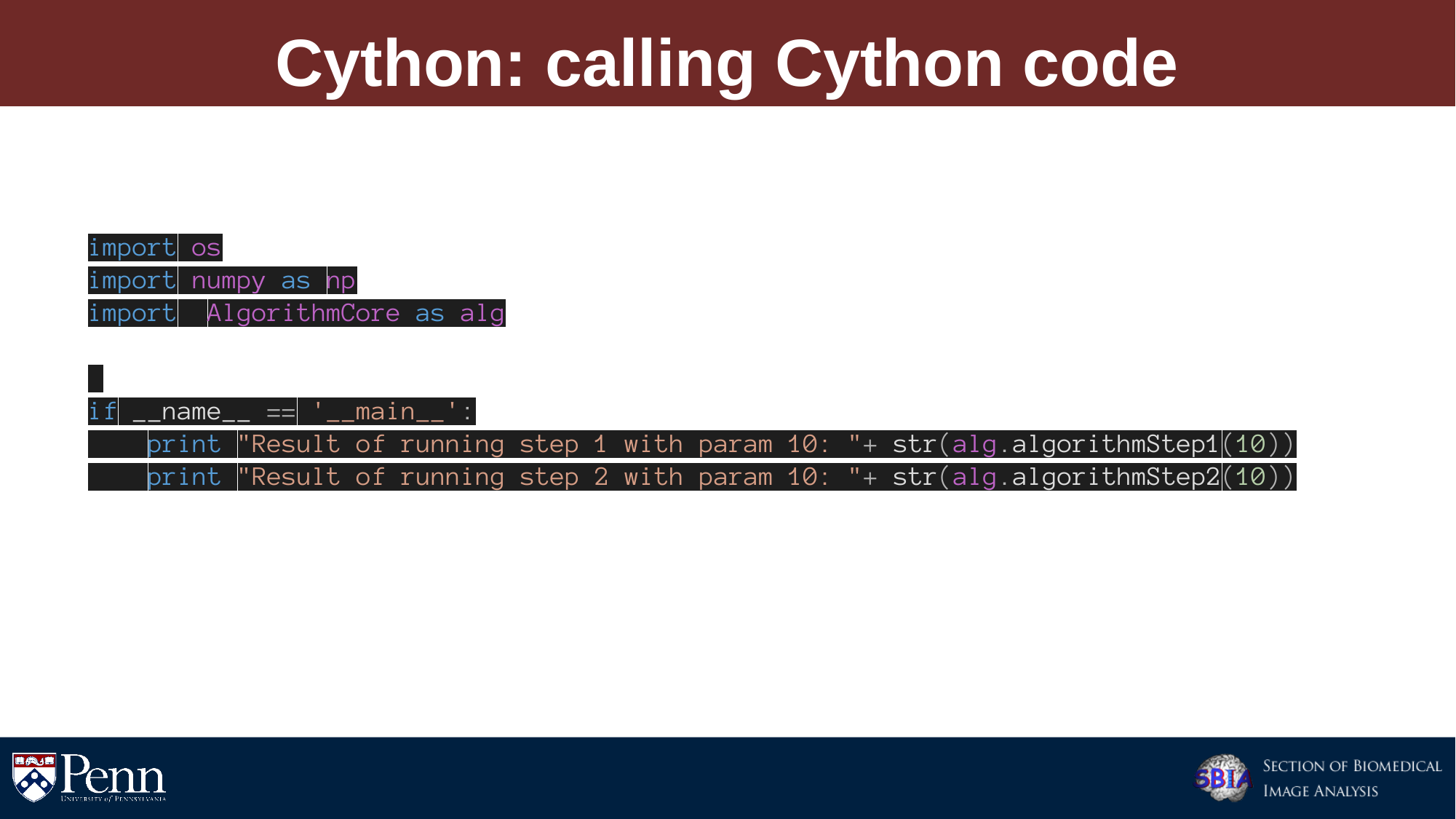

# Cython: calling Cython code
import os
import numpy as np
import  AlgorithmCore as alg

if __name__ == '__main__':
    print "Result of running step 1 with param 10: "+ str(alg.algorithmStep1(10))
    print "Result of running step 2 with param 10: "+ str(alg.algorithmStep2(10))